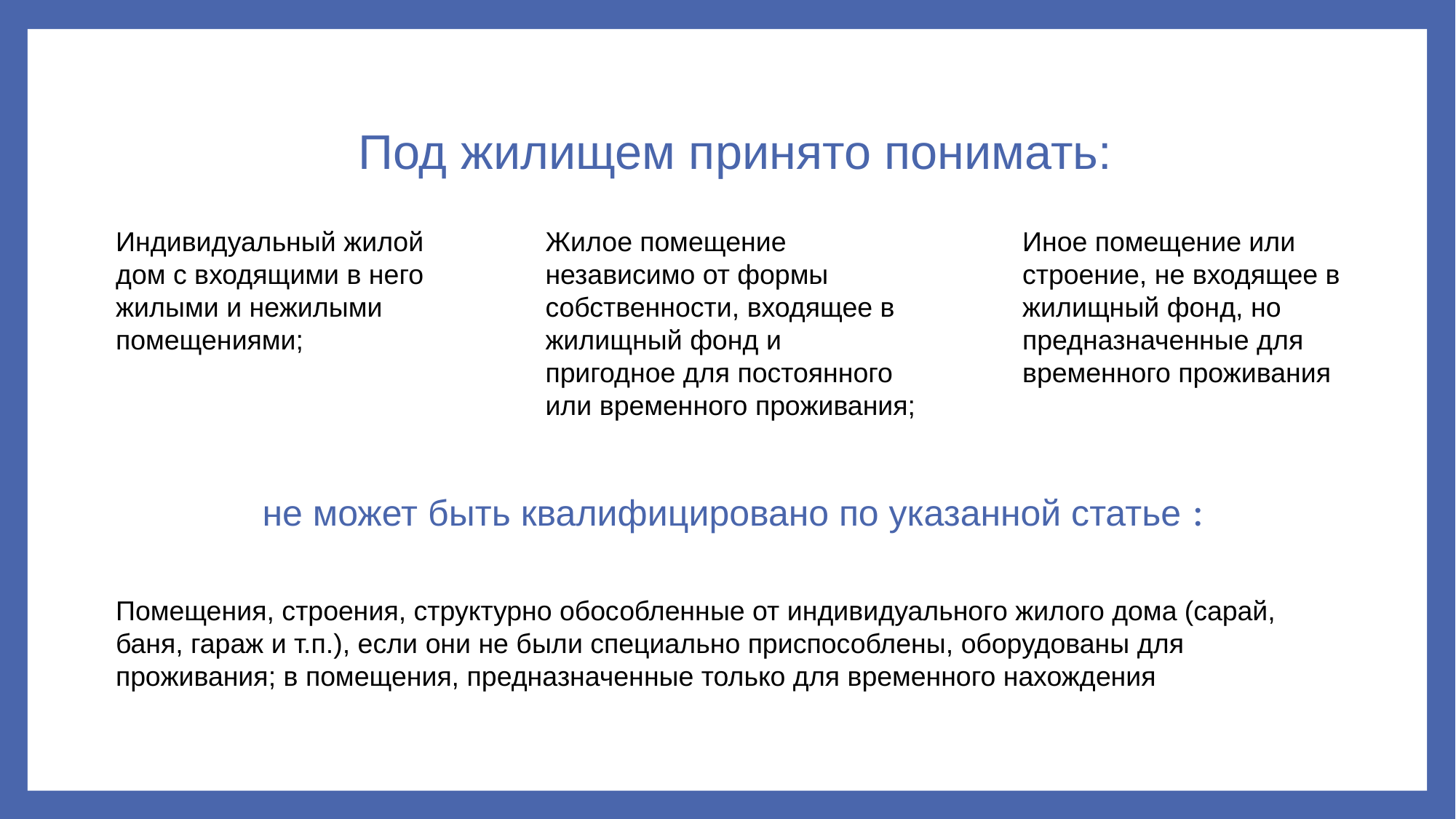

Под жилищем принято понимать:
Индивидуальный жилой дом с входящими в него жилыми и нежилыми помещениями;
Жилое помещение независимо от формы собственности, входящее в жилищный фонд и пригодное для постоянного или временного проживания;
Иное помещение или строение, не входящее в жилищный фонд, но предназначенные для временного проживания
не может быть квалифицировано по указанной статье :
Помещения, строения, структурно обособленные от индивидуального жилого дома (сарай, баня, гараж и т.п.), если они не были специально приспособлены, оборудованы для проживания; в помещения, предназначенные только для временного нахождения